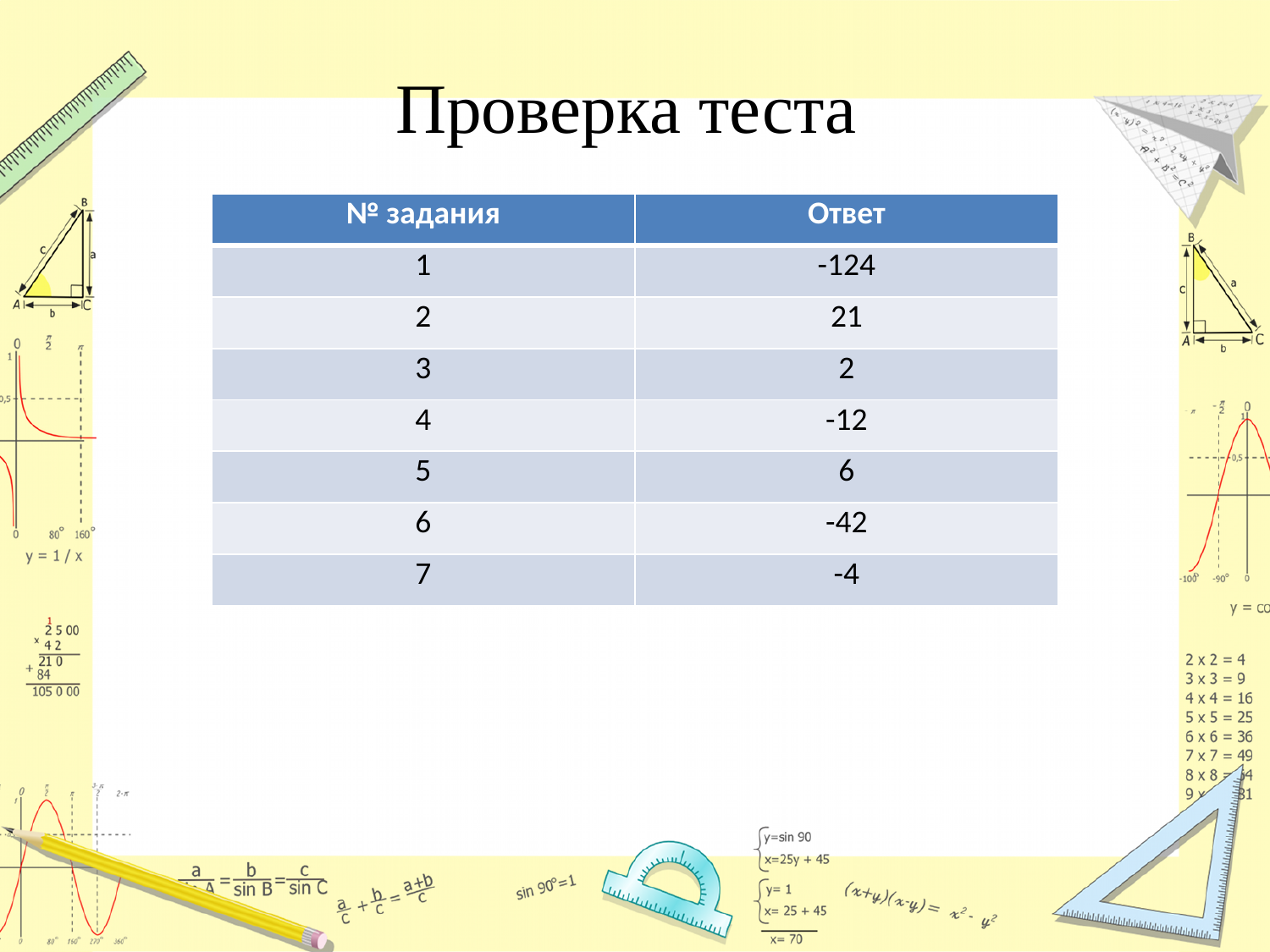

# Проверка теста
| № задания | Ответ |
| --- | --- |
| 1 | -124 |
| 2 | 21 |
| 3 | 2 |
| 4 | -12 |
| 5 | 6 |
| 6 | -42 |
| 7 | -4 |